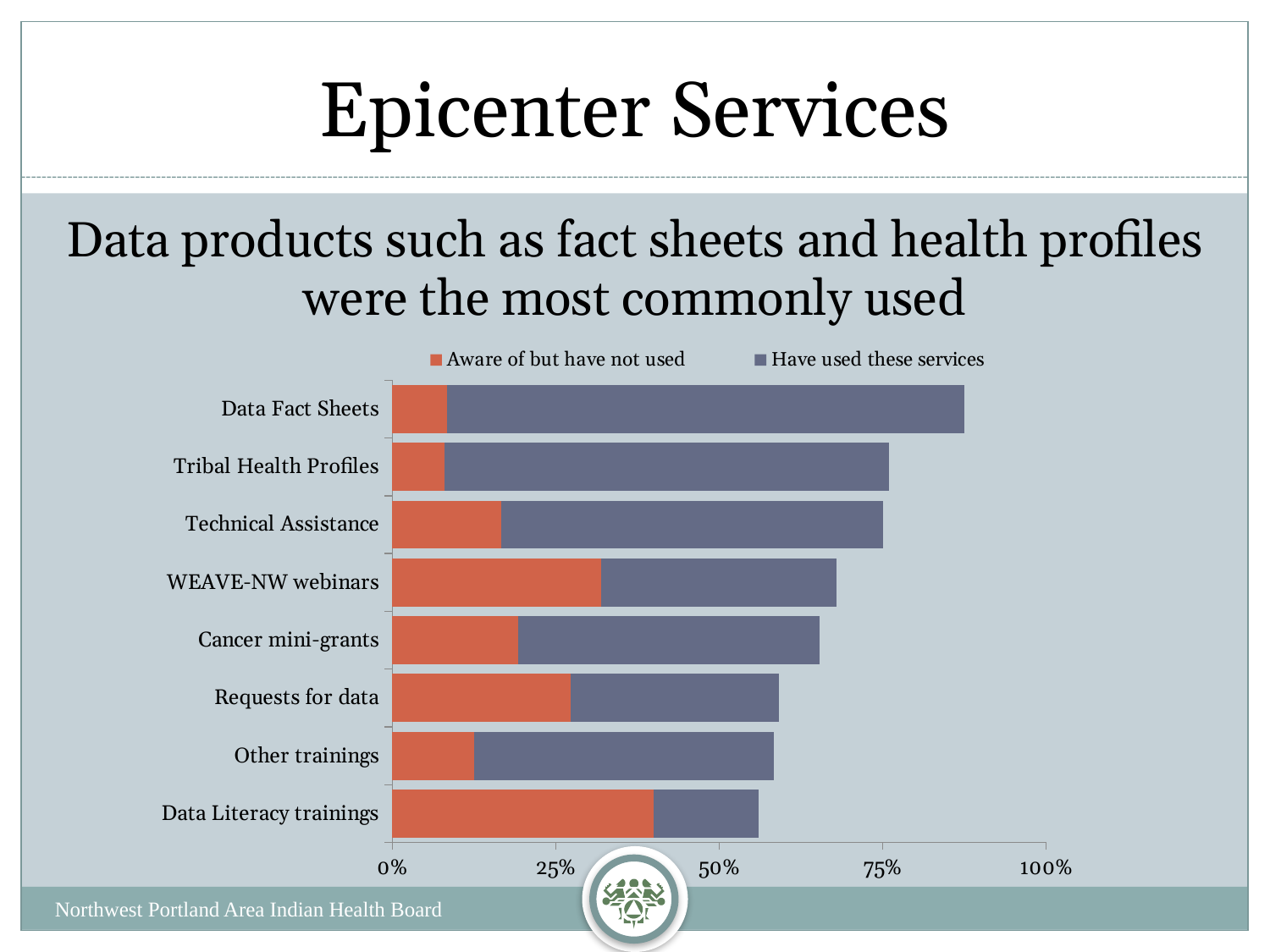

# Epicenter Services
Data products such as fact sheets and health profiles were the most commonly used

### Chart

| Category | Aware of but have not used | Have used these services |
|---|---|---|
|  Data Literacy trainings | 0.4 | 0.16 |
| Other trainings | 0.125 | 0.4583333333333333 |
| Requests for data | 0.2727272727272727 | 0.3181818181818182 |
| Cancer mini-grants | 0.19230769230769232 | 0.46153846153846156 |
| WEAVE-NW webinars | 0.32 | 0.36 |
| Technical Assistance | 0.16666666666666666 | 0.5833333333333334 |
| Tribal Health Profiles | 0.08 | 0.68 |
| Data Fact Sheets | 0.08333333333333333 | 0.7916666666666666 |
Northwest Portland Area Indian Health Board